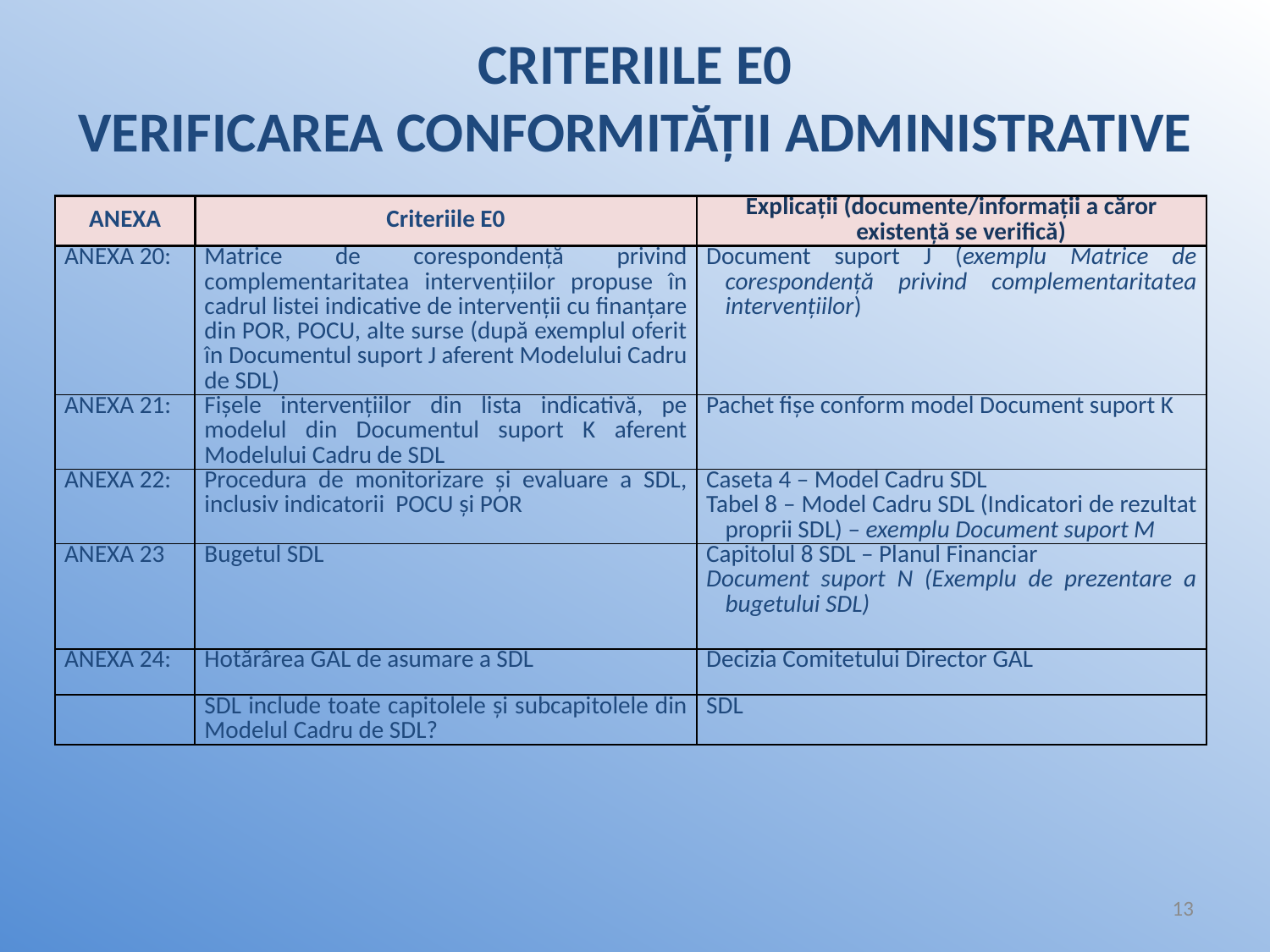

# CRITERIILE E0 VERIFICAREA CONFORMITĂȚII ADMINISTRATIVE
| ANEXA | Criteriile E0 | Explicații (documente/informații a căror existență se verifică) |
| --- | --- | --- |
| ANEXA 20: | Matrice de corespondență privind complementaritatea intervențiilor propuse în cadrul listei indicative de intervenții cu finanțare din POR, POCU, alte surse (după exemplul oferit în Documentul suport J aferent Modelului Cadru de SDL) | Document suport J (exemplu Matrice de corespondență privind complementaritatea intervențiilor) |
| ANEXA 21: | Fișele intervențiilor din lista indicativă, pe modelul din Documentul suport K aferent Modelului Cadru de SDL | Pachet fișe conform model Document suport K |
| ANEXA 22: | Procedura de monitorizare și evaluare a SDL, inclusiv indicatorii POCU și POR | Caseta 4 – Model Cadru SDL Tabel 8 – Model Cadru SDL (Indicatori de rezultat proprii SDL) – exemplu Document suport M |
| ANEXA 23 | Bugetul SDL | Capitolul 8 SDL – Planul Financiar Document suport N (Exemplu de prezentare a bugetului SDL) |
| ANEXA 24: | Hotărârea GAL de asumare a SDL | Decizia Comitetului Director GAL |
|  | SDL include toate capitolele și subcapitolele din Modelul Cadru de SDL? | SDL |
13